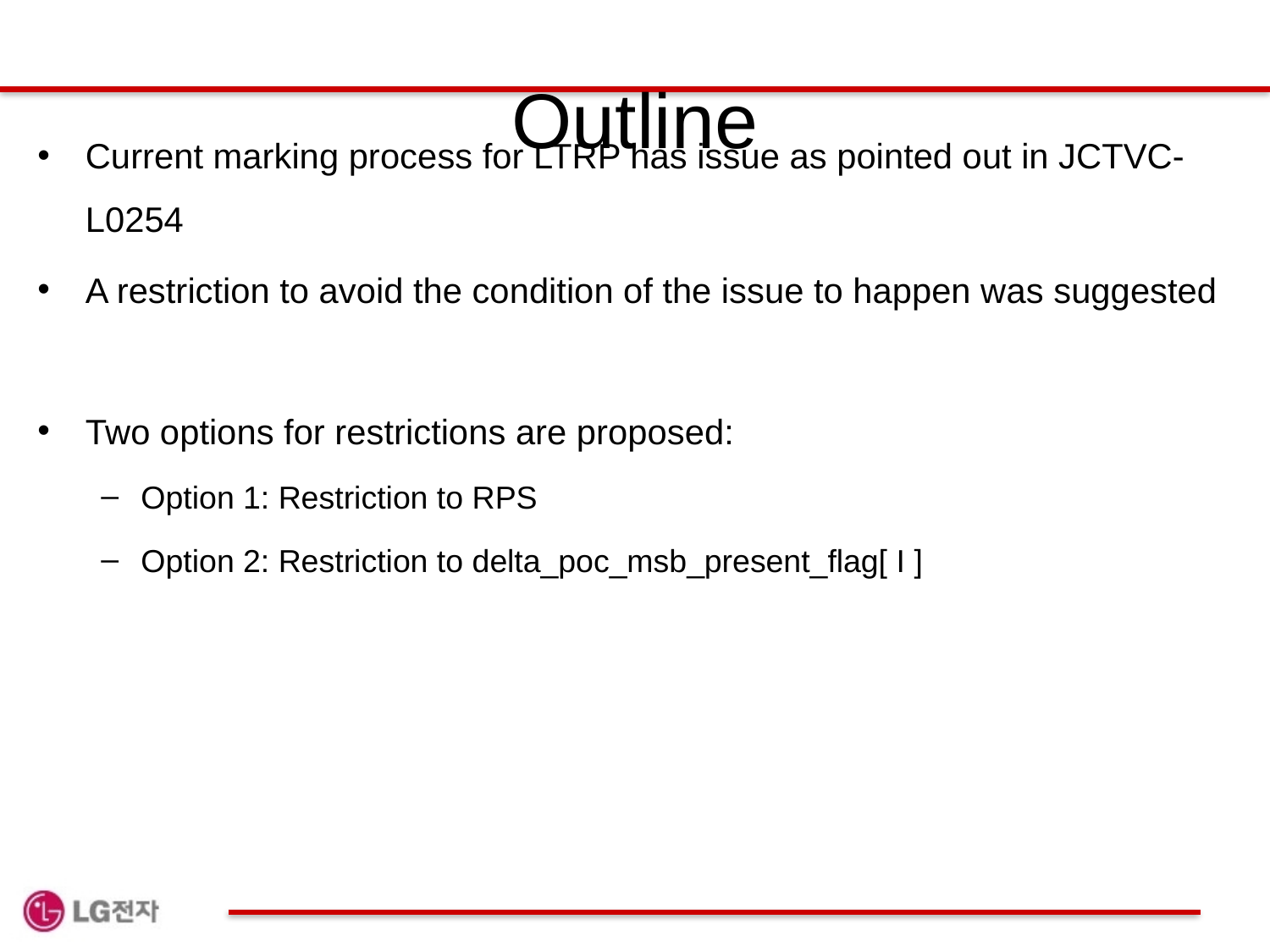

# Outline
Current marking process for LTRP has issue as pointed out in JCTVC-L0254
A restriction to avoid the condition of the issue to happen was suggested

Two options for restrictions are proposed:
Option 1: Restriction to RPS
Option 2: Restriction to delta_poc_msb_present_flag[ I ]